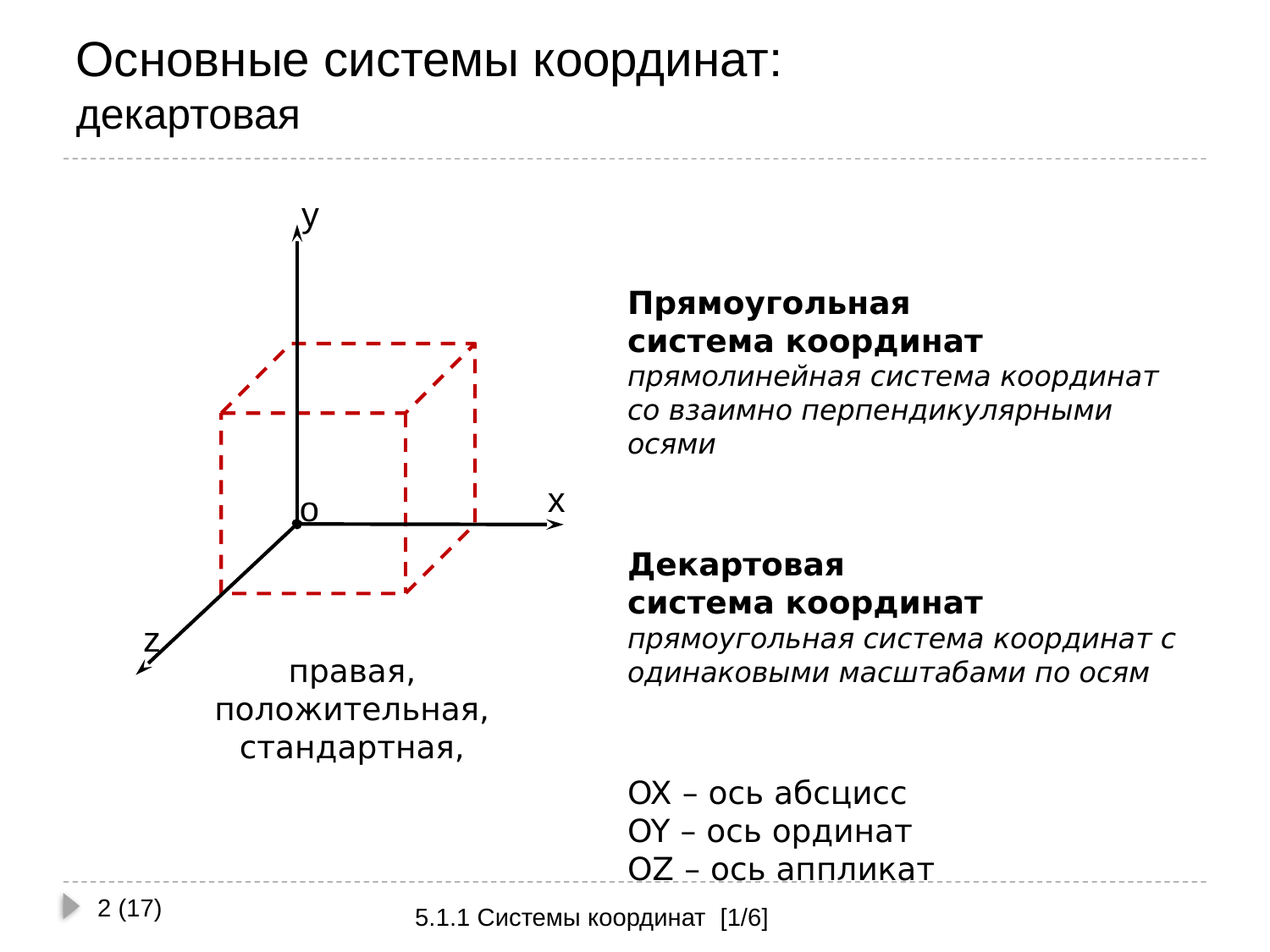

# Основные системы координат: декартовая
y

x
o
z
правая,
положительная,
стандартная,
Прямоугольная
система координат
прямолинейная система координат со взаимно перпендикулярными осями

Декартовая
система координат
прямоугольная система координат с одинаковыми масштабами по осям

OX – ось абсцисс
OY – ось ординат
OZ – ось аппликат
2 (17)
5.1.1 Системы координат  [1/6]